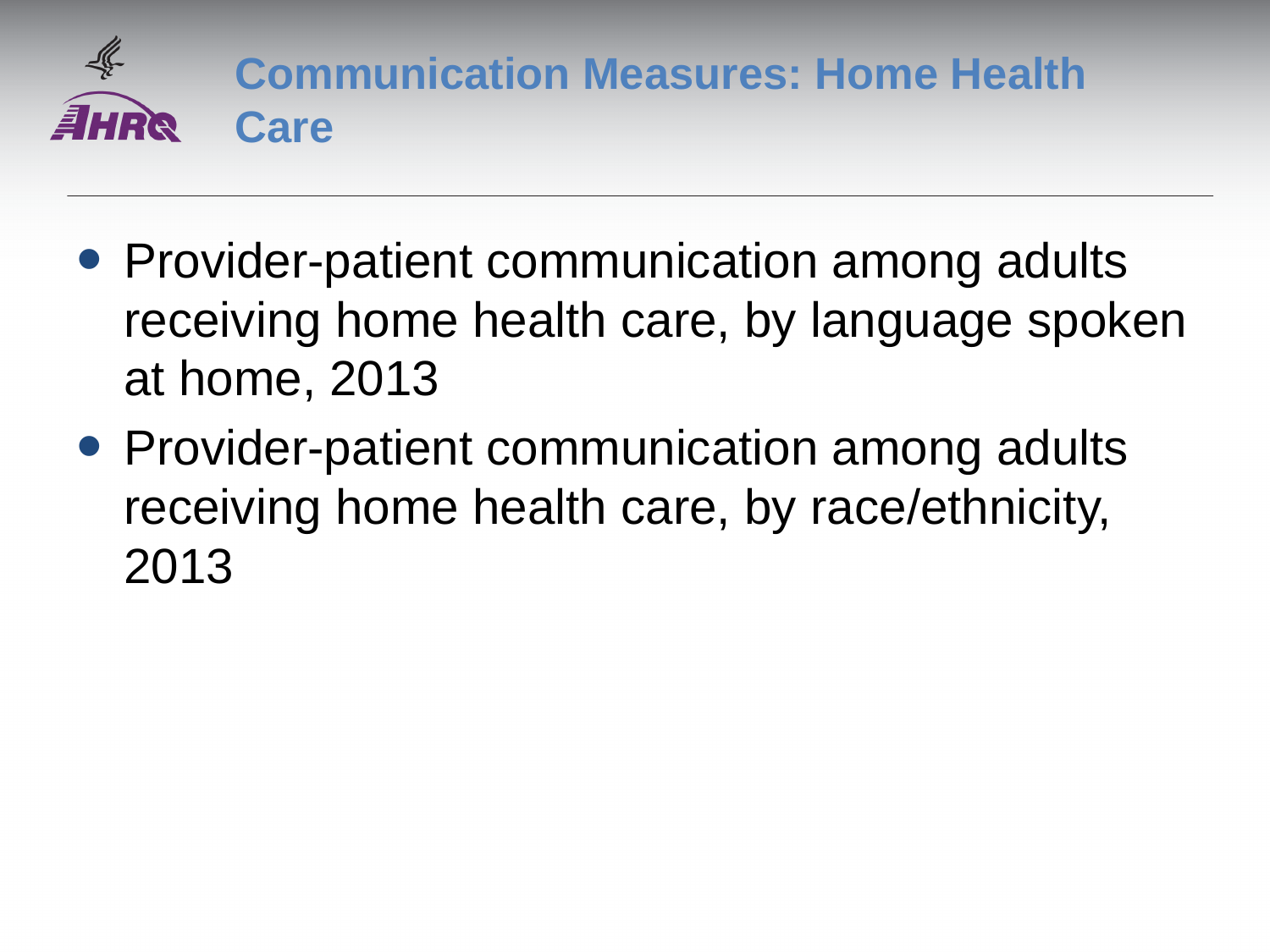

# Communication Measures: Home Health Care
Provider-patient communication among adults receiving home health care, by language spoken at home, 2013
Provider-patient communication among adults receiving home health care, by race/ethnicity, 2013